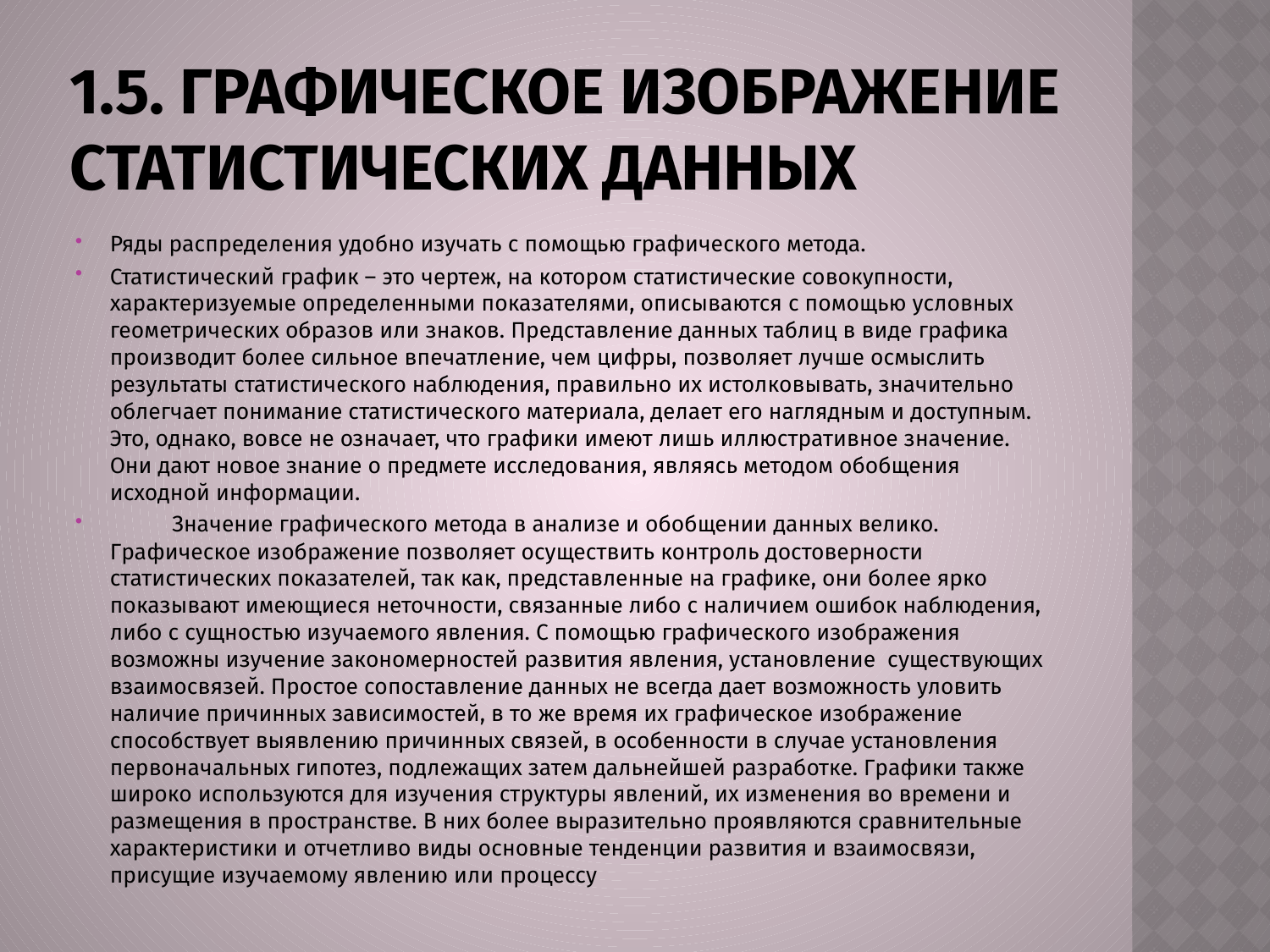

# 1.5. Графическое изображение статистических данных
Ряды распределения удобно изучать с помощью графического метода.
Статистический график – это чертеж, на котором статистические совокупности, характеризуемые определенными показателями, описываются с помощью условных геометрических образов или знаков. Представление данных таблиц в виде графика производит более сильное впечатление, чем цифры, позволяет лучше осмыслить результаты статистического наблюдения, правильно их истолковывать, значительно облегчает понимание статистического материала, делает его наглядным и доступным. Это, однако, вовсе не означает, что графики имеют лишь иллюстративное значение. Они дают новое знание о предмете исследования, являясь методом обобщения исходной информации.
	Значение графического метода в анализе и обобщении данных велико. Графическое изображение позволяет осуществить контроль достоверности статистических показателей, так как, представленные на графике, они более ярко показывают имеющиеся неточности, связанные либо с наличием ошибок наблюдения, либо с сущностью изучаемого явления. С помощью графического изображения возможны изучение закономерностей развития явления, установление  существующих взаимосвязей. Простое сопоставление данных не всегда дает возможность уловить наличие причинных зависимостей, в то же время их графическое изображение способствует выявлению причинных связей, в особенности в случае установления первоначальных гипотез, подлежащих затем дальнейшей разработке. Графики также широко используются для изучения структуры явлений, их изменения во времени и размещения в пространстве. В них более выразительно проявляются сравнительные характеристики и отчетливо виды основные тенденции развития и взаимосвязи, присущие изучаемому явлению или процессу